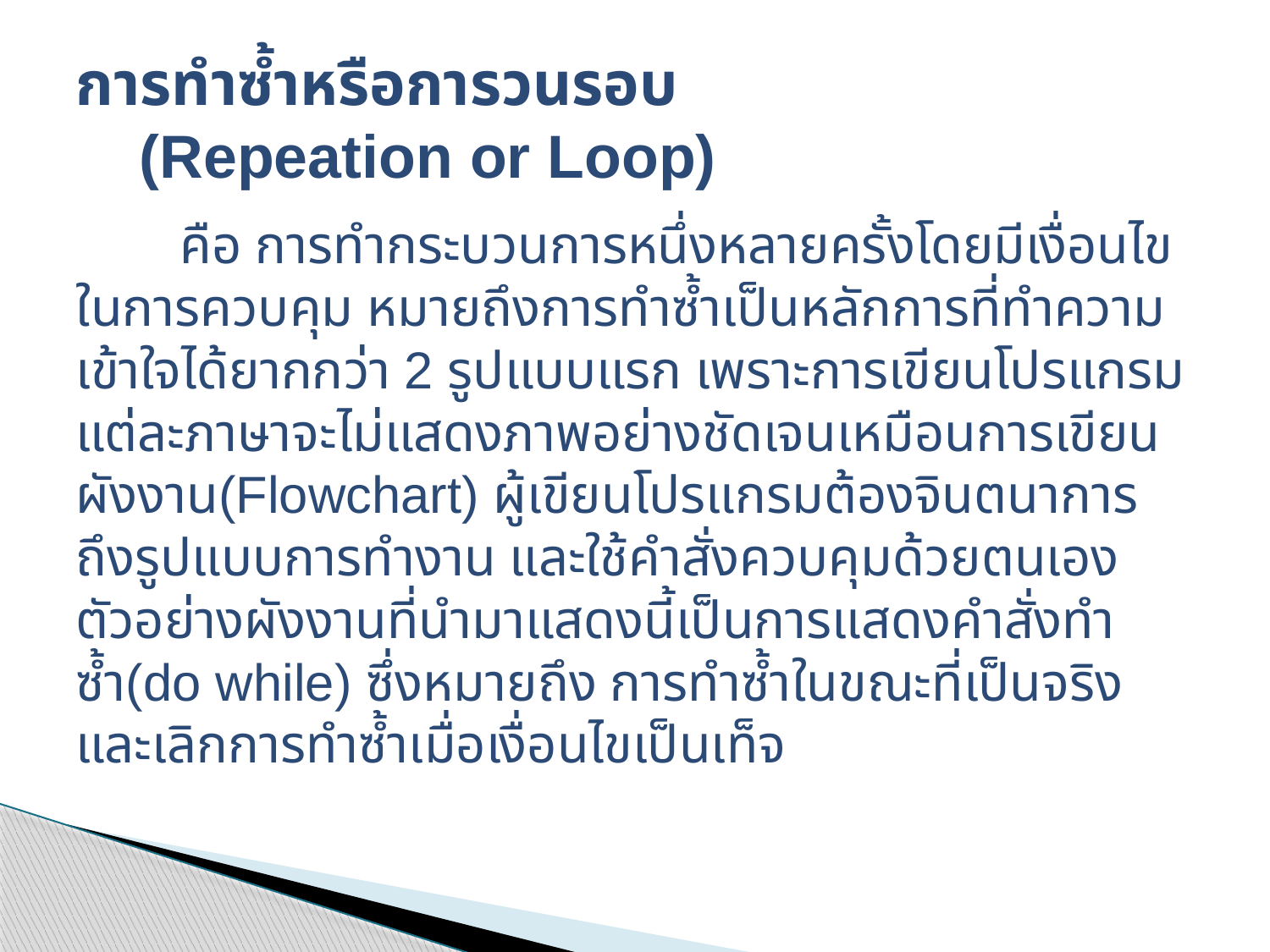

# การทำซ้ำหรือการวนรอบ                                     (Repeation or Loop)
	คือ การทำกระบวนการหนึ่งหลายครั้งโดยมีเงื่อนไขในการควบคุม หมายถึงการทำซ้ำเป็นหลักการที่ทำความเข้าใจได้ยากกว่า 2 รูปแบบแรก เพราะการเขียนโปรแกรมแต่ละภาษาจะไม่แสดงภาพอย่างชัดเจนเหมือนการเขียนผังงาน(Flowchart) ผู้เขียนโปรแกรมต้องจินตนาการ ถึงรูปแบบการทำงาน และใช้คำสั่งควบคุมด้วยตนเองตัวอย่างผังงานที่นำมาแสดงนี้เป็นการแสดงคำสั่งทำซ้ำ(do while) ซึ่งหมายถึง การทำซ้ำในขณะที่เป็นจริง และเลิกการทำซ้ำเมื่อเงื่อนไขเป็นเท็จ